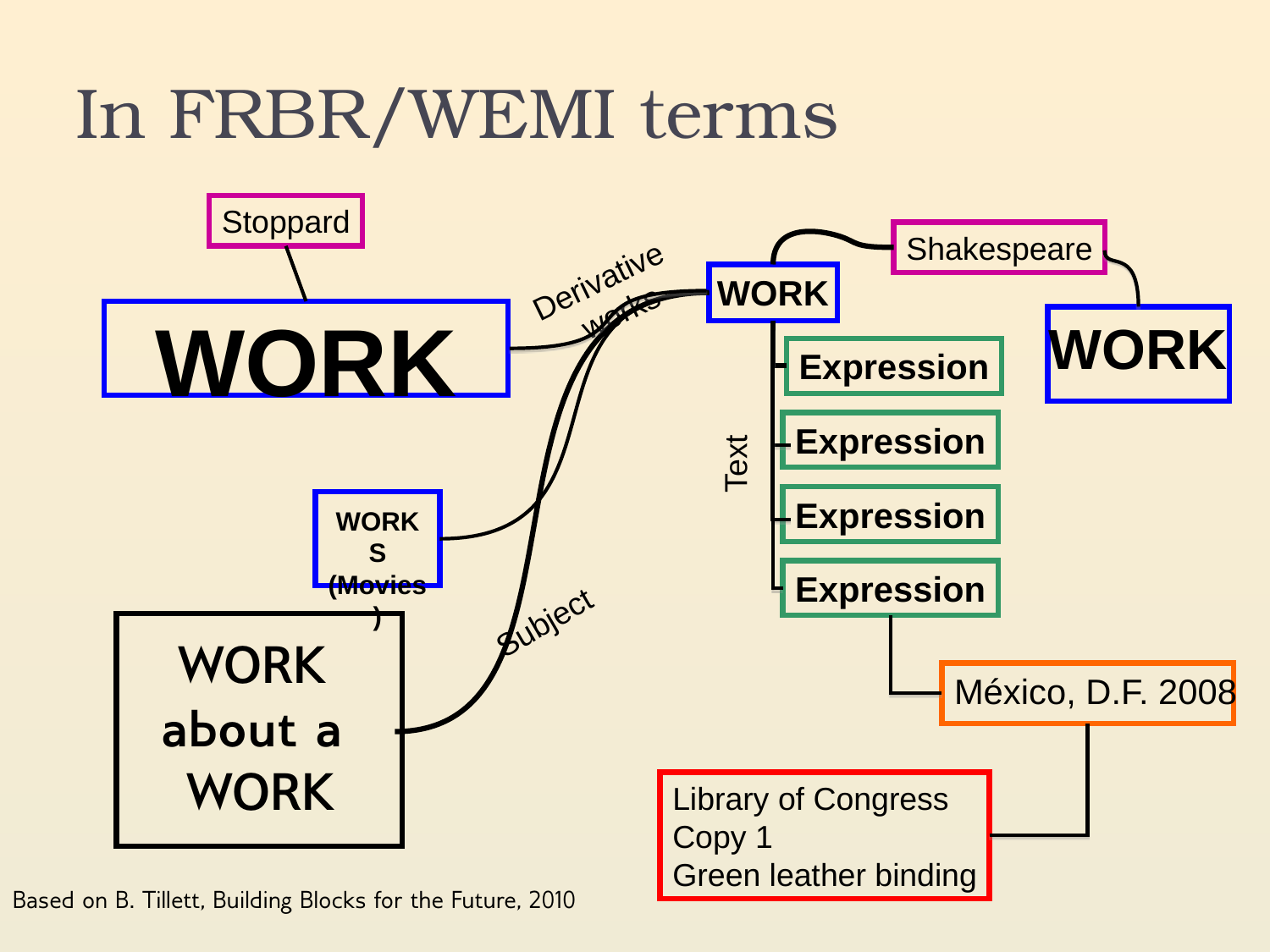

# In FRBR/WEMI terms
Stoppard
Shakespeare
Derivative
    works
WORK

WORK
WORK
Expression
Expression
Text
Expression
WORKS (Movies)
Expression
Subject

WORK
about a
WORK
México, D.F. 2008
Library of Congress
Copy 1
Green leather binding
Based on B. Tillett, Building Blocks for the Future, 2010